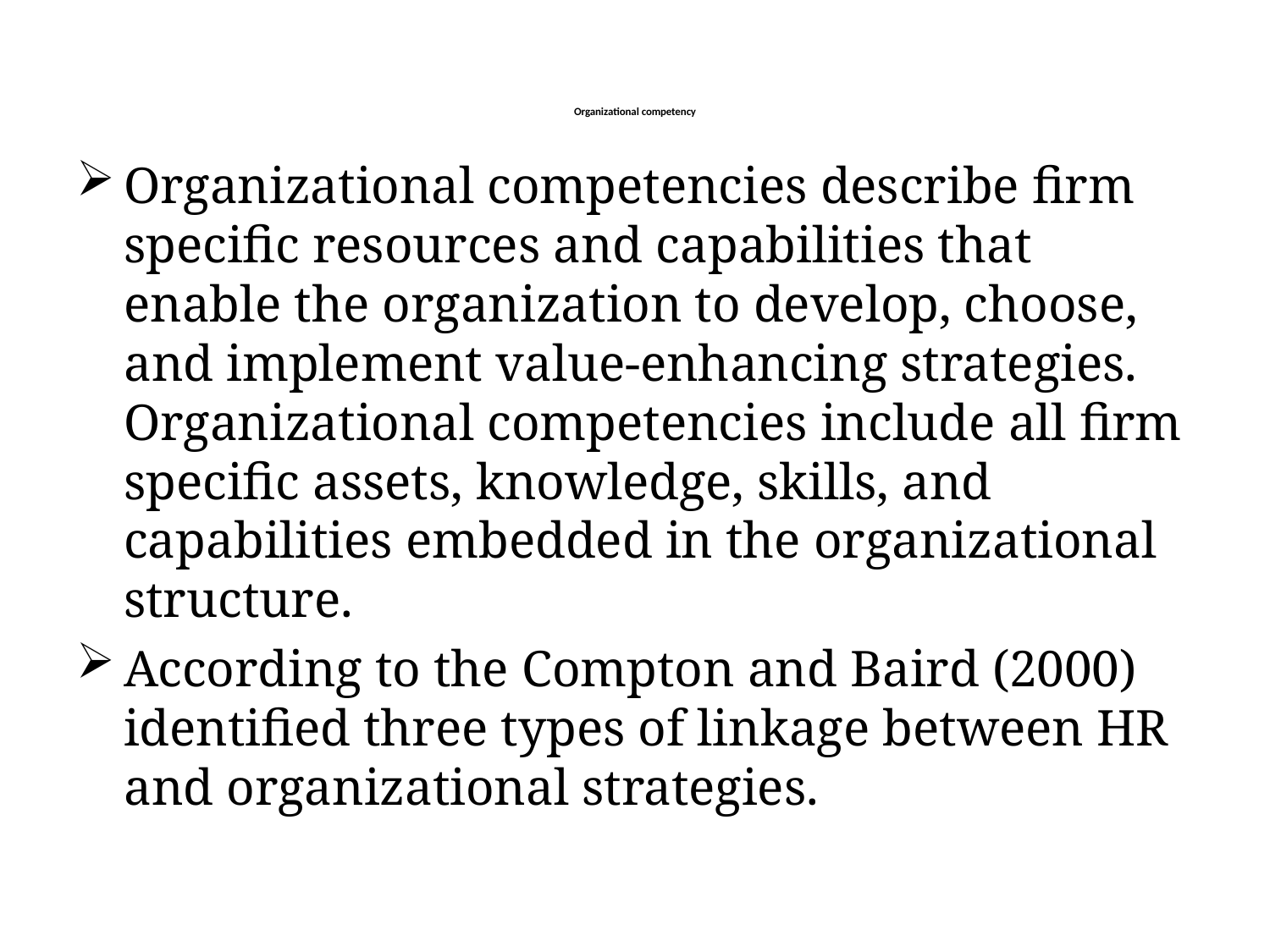

# Organizational competency
Organizational competencies describe firm specific resources and capabilities that enable the organization to develop, choose, and implement value-enhancing strategies. Organizational competencies include all firm specific assets, knowledge, skills, and capabilities embedded in the organizational structure.
According to the Compton and Baird (2000) identified three types of linkage between HR and organizational strategies.